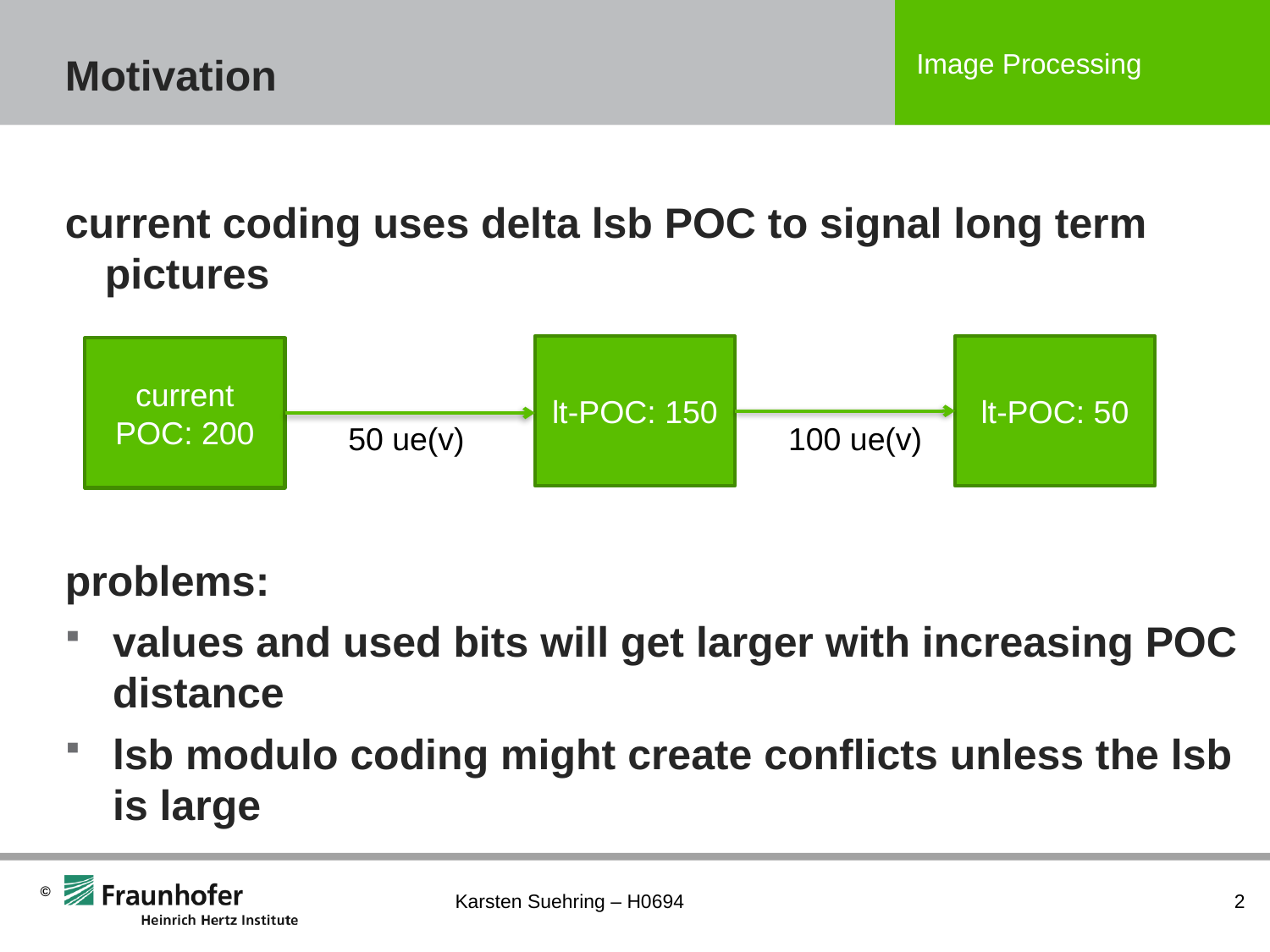

# Motivation
current coding uses delta lsb POC to signal long term pictures

problems:
values and used bits will get larger with increasing POC distance
lsb modulo coding might create conflicts unless the lsb is large
lt-POC: 150
lt-POC: 50
current POC: 200
50 ue(v)
100 ue(v)
Karsten Suehring – H0694
2